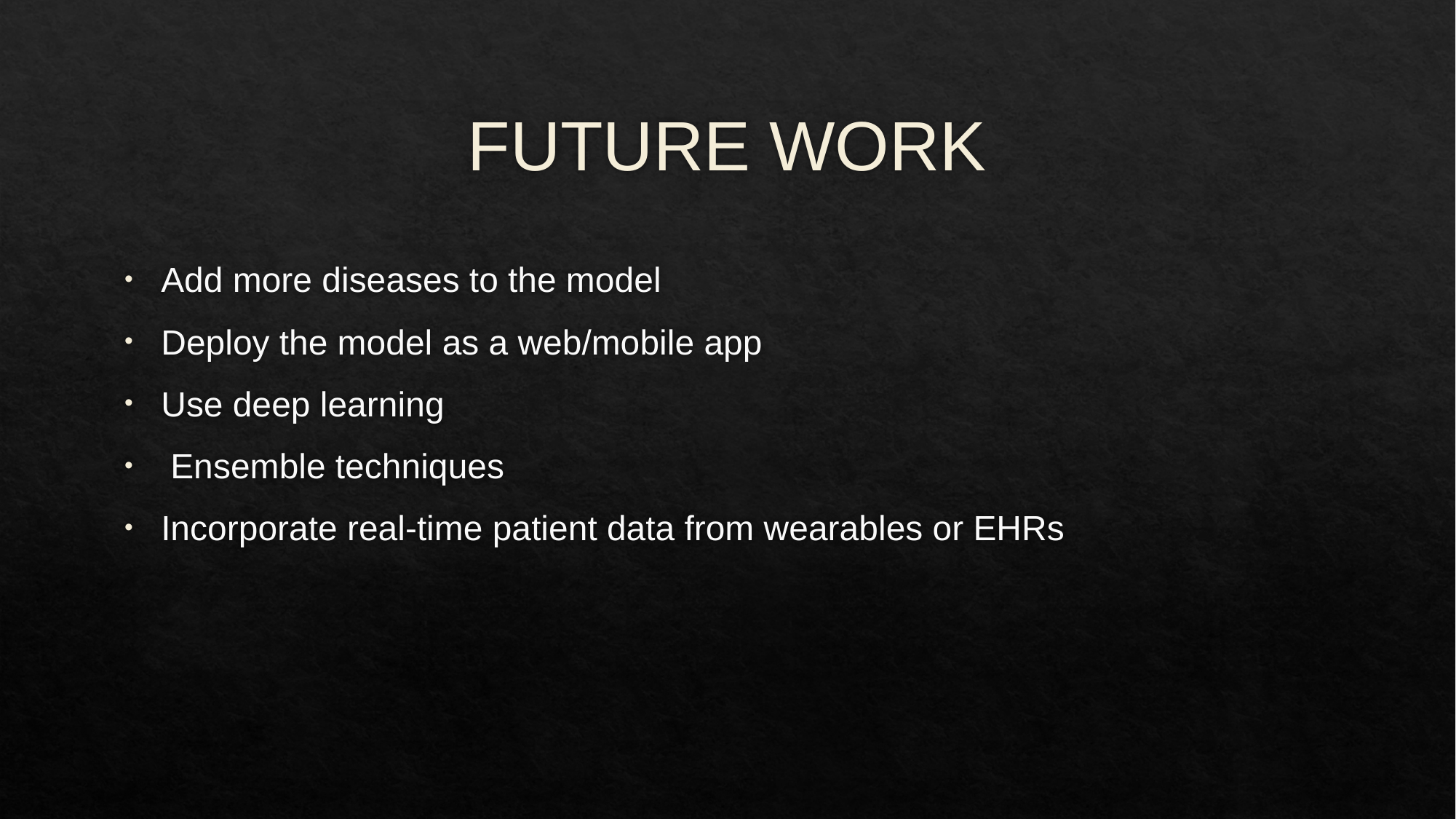

# FUTURE WORK
Add more diseases to the model
Deploy the model as a web/mobile app
Use deep learning
 Ensemble techniques
Incorporate real-time patient data from wearables or EHRs